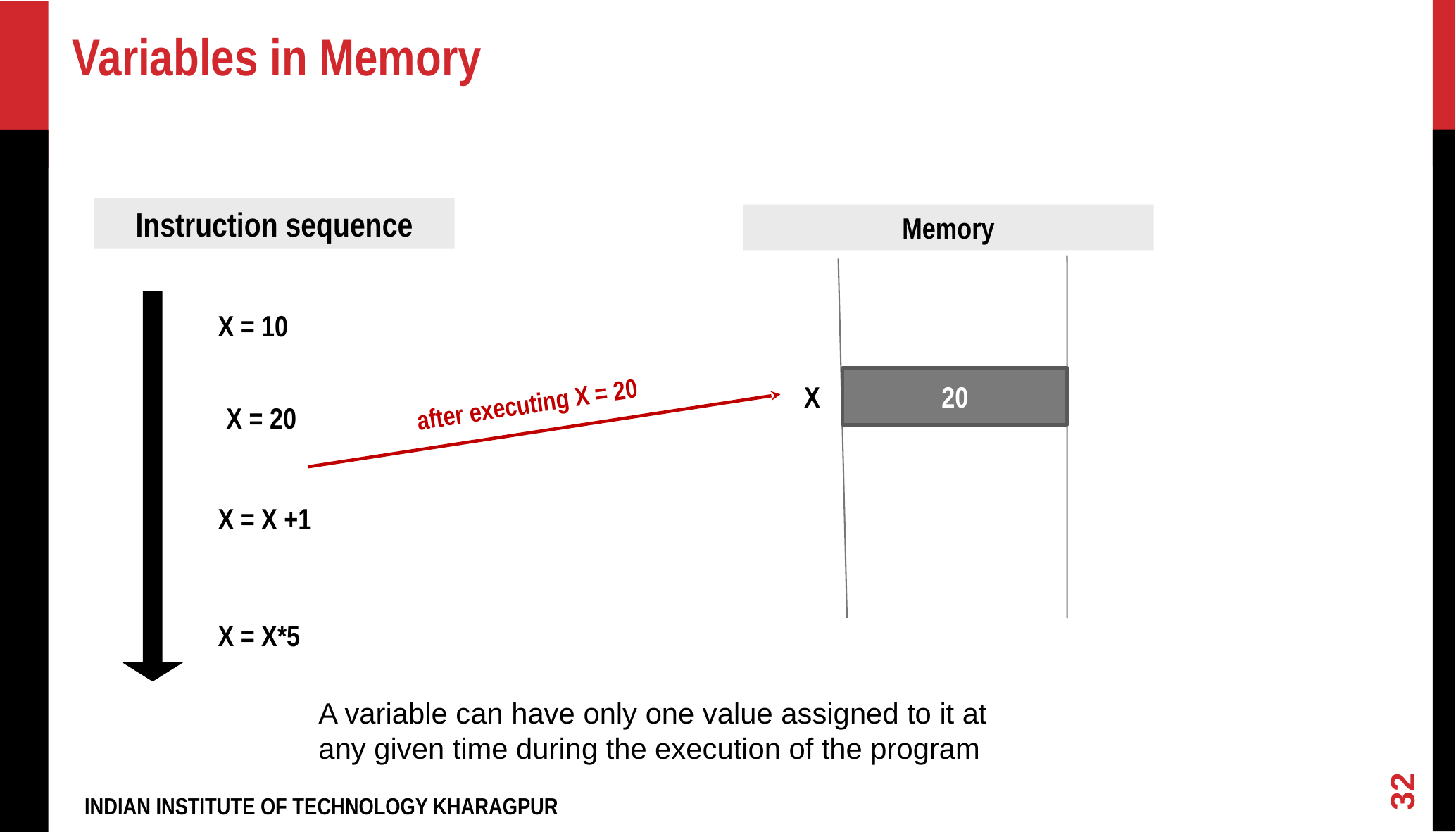

Variables in Memory
Instruction sequence
Memory

X = 10
20
X
after executing X = 20
X = 20

X = X +1
X = X*5
A variable can have only one value assigned to it at any given time during the execution of the program
32
INDIAN INSTITUTE OF TECHNOLOGY KHARAGPUR